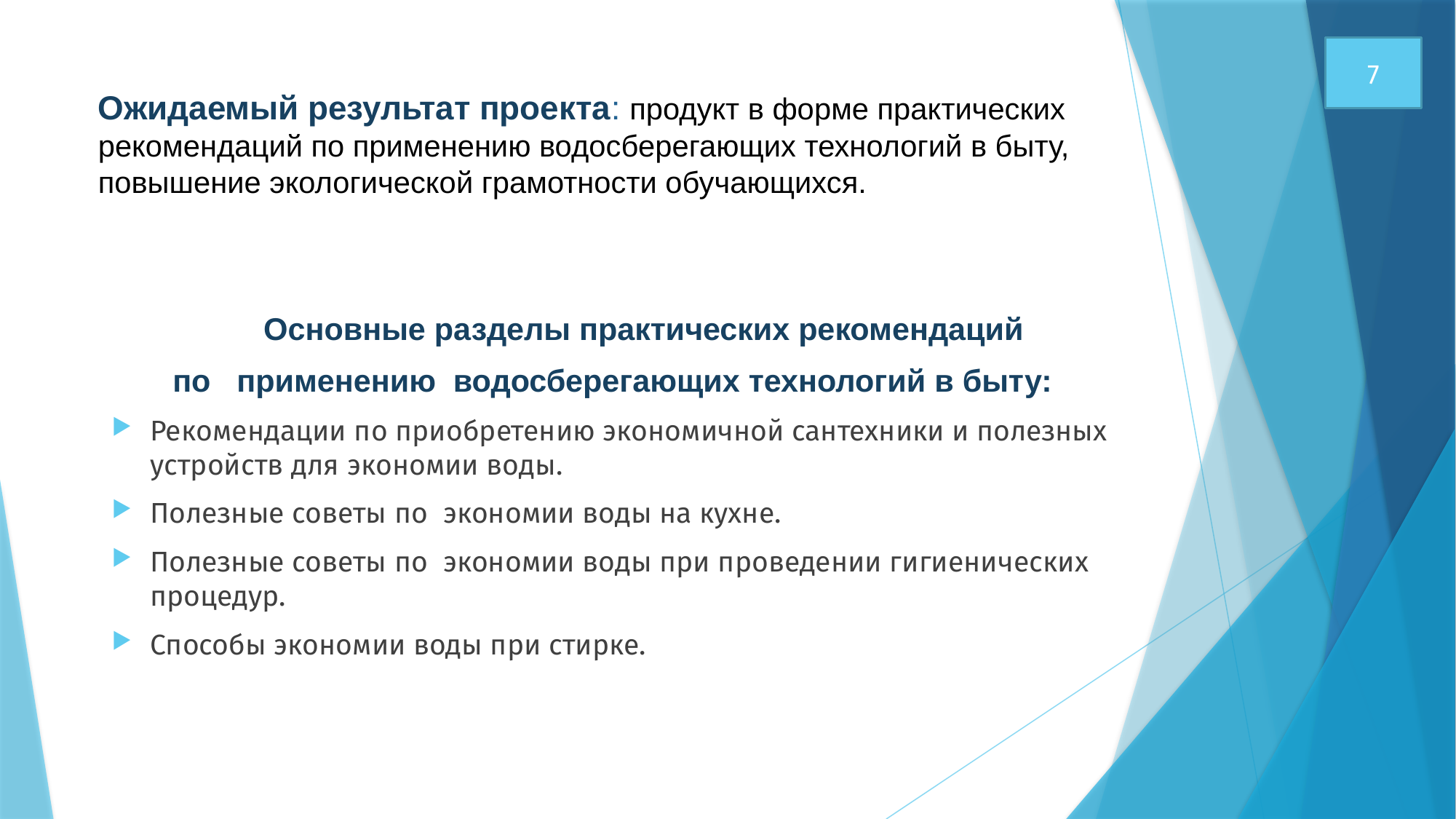

7
# Ожидаемый результат проекта: продукт в форме практических рекомендаций по применению водосберегающих технологий в быту,  повышение экологической грамотности обучающихся.

Основные разделы практических рекомендаций
по   применению  водосберегающих технологий в быту:
Рекомендации по приобретению экономичной сантехники и полезных устройств для экономии воды.
Полезные советы по  экономии воды на кухне.
Полезные советы по  экономии воды при проведении гигиенических процедур.
Способы экономии воды при стирке.